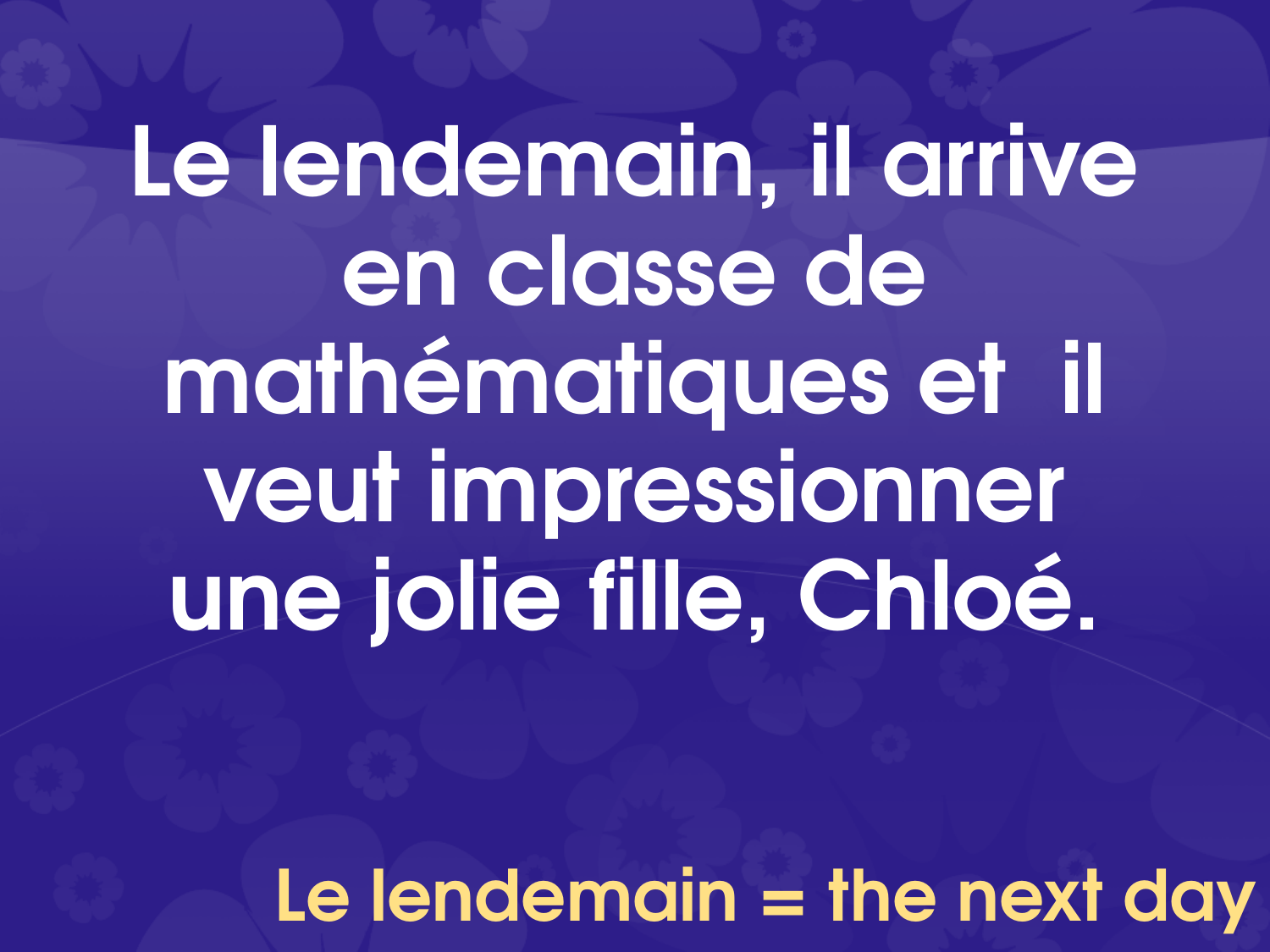

# Le lendemain, il arrive en classe de mathématiques et  il veut impressionner une jolie fille, Chloé.
Le lendemain = the next day